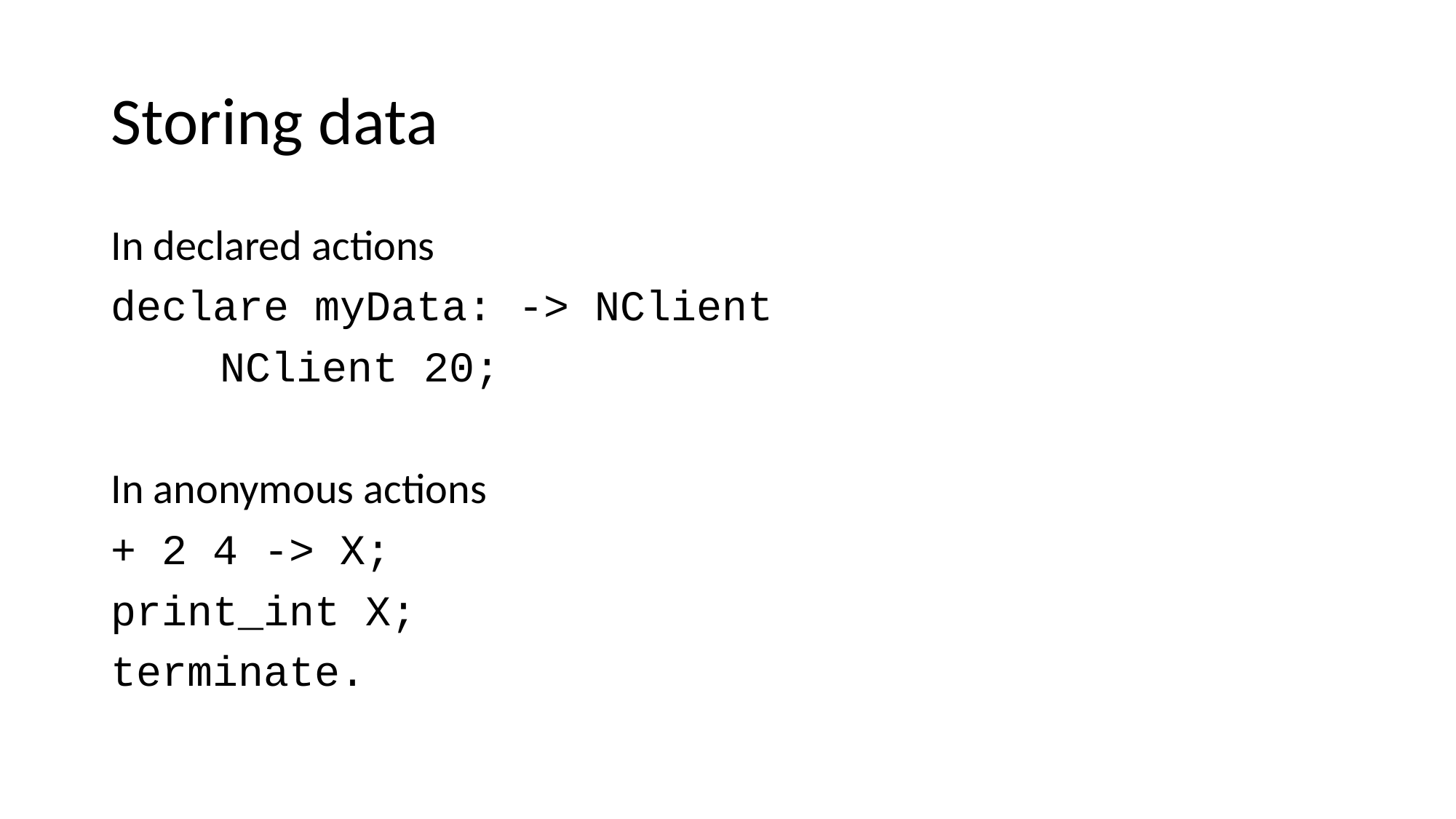

# Storing data
In declared actions
declare myData: -> NClient
	NClient 20;

In anonymous actions
+ 2 4 -> X;
print_int X;
terminate.